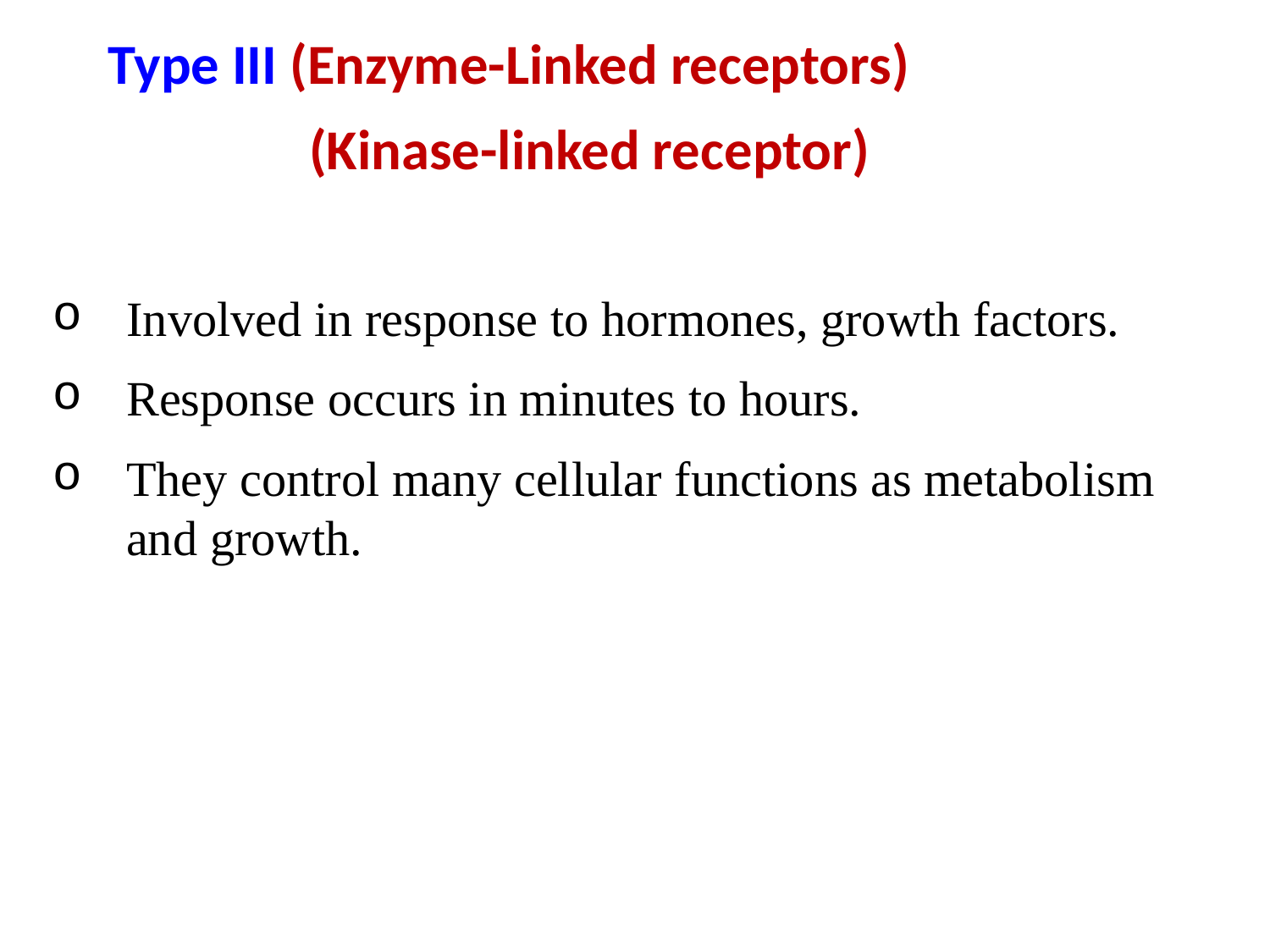

Type III (Enzyme-Linked receptors)
		(Kinase-linked receptor)

Involved in response to hormones, growth factors.
Response occurs in minutes to hours.
They control many cellular functions as metabolism and growth.